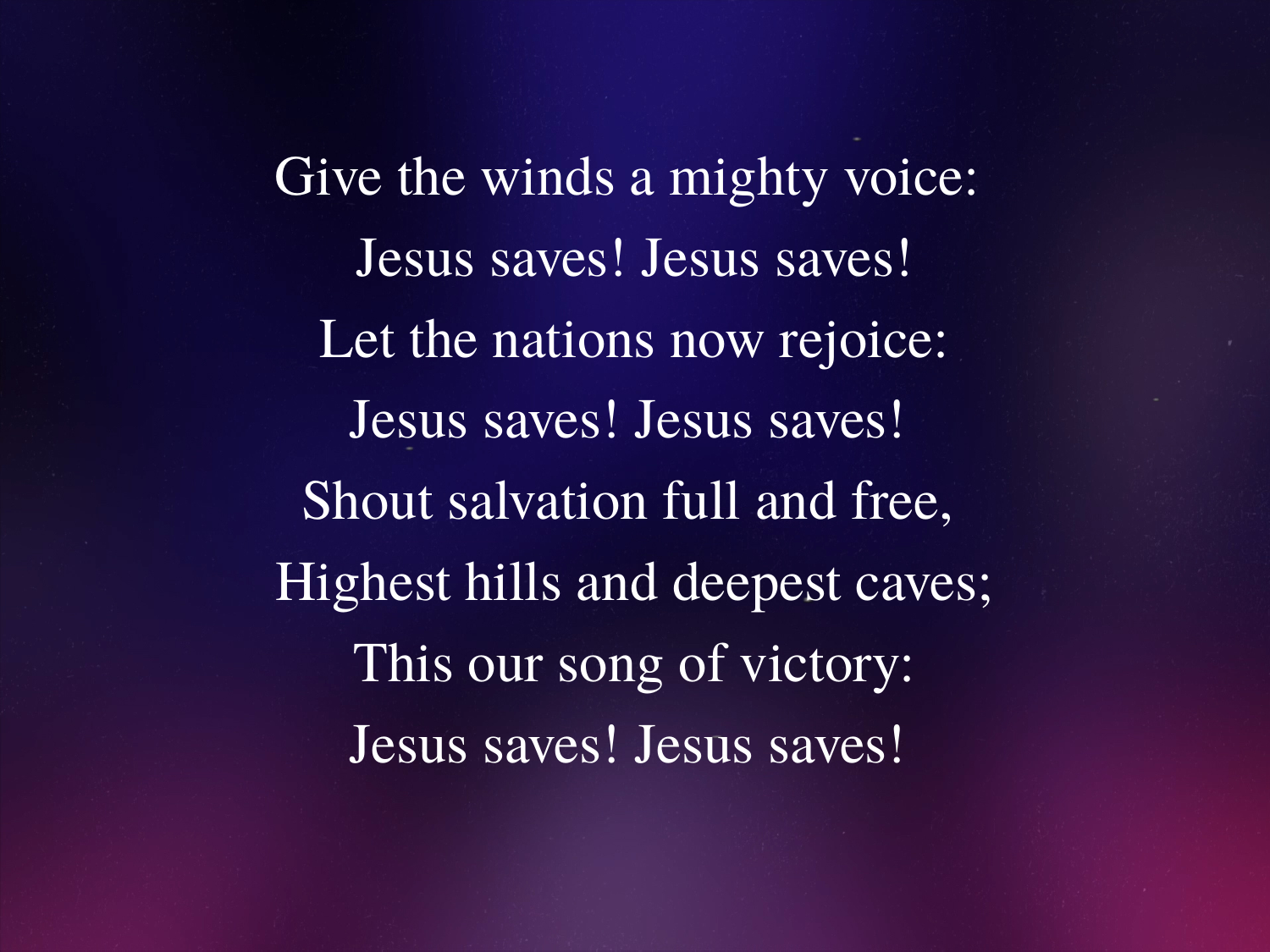

# Give the winds a mighty voice: Jesus saves! Jesus saves! Let the nations now rejoice: Jesus saves! Jesus saves! Shout salvation full and free, Highest hills and deepest caves; This our song of victory: Jesus saves! Jesus saves!